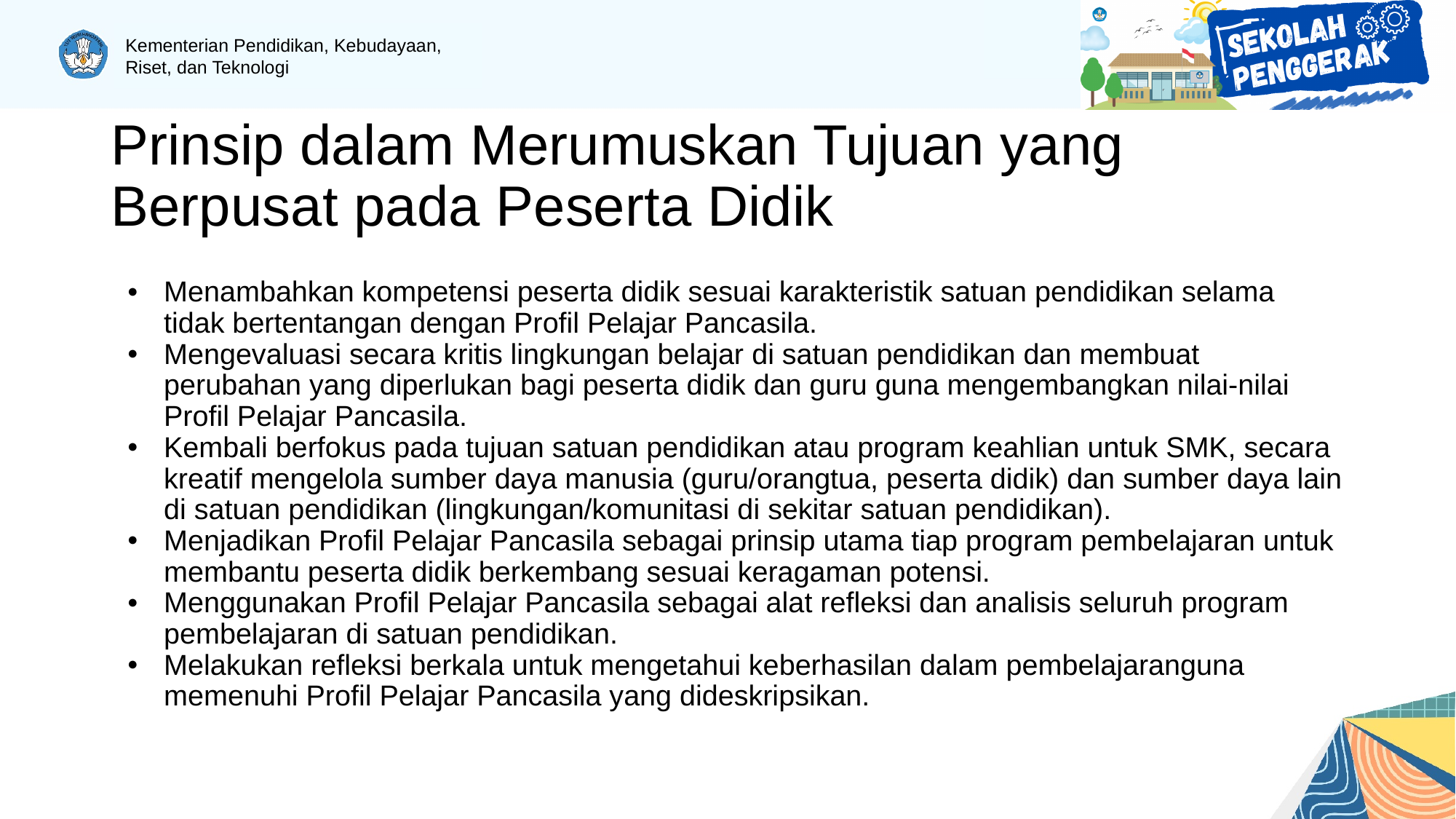

# Prinsip dalam Merumuskan Tujuan yang Berpusat pada Peserta Didik
Menambahkan kompetensi peserta didik sesuai karakteristik satuan pendidikan selama tidak bertentangan dengan Profil Pelajar Pancasila.
Mengevaluasi secara kritis lingkungan belajar di satuan pendidikan dan membuat perubahan yang diperlukan bagi peserta didik dan guru guna mengembangkan nilai-nilai Profil Pelajar Pancasila.
Kembali berfokus pada tujuan satuan pendidikan atau program keahlian untuk SMK, secara kreatif mengelola sumber daya manusia (guru/orangtua, peserta didik) dan sumber daya lain di satuan pendidikan (lingkungan/komunitasi di sekitar satuan pendidikan).
Menjadikan Profil Pelajar Pancasila sebagai prinsip utama tiap program pembelajaran untuk membantu peserta didik berkembang sesuai keragaman potensi.
Menggunakan Profil Pelajar Pancasila sebagai alat refleksi dan analisis seluruh program pembelajaran di satuan pendidikan.
Melakukan refleksi berkala untuk mengetahui keberhasilan dalam pembelajaranguna memenuhi Profil Pelajar Pancasila yang dideskripsikan.